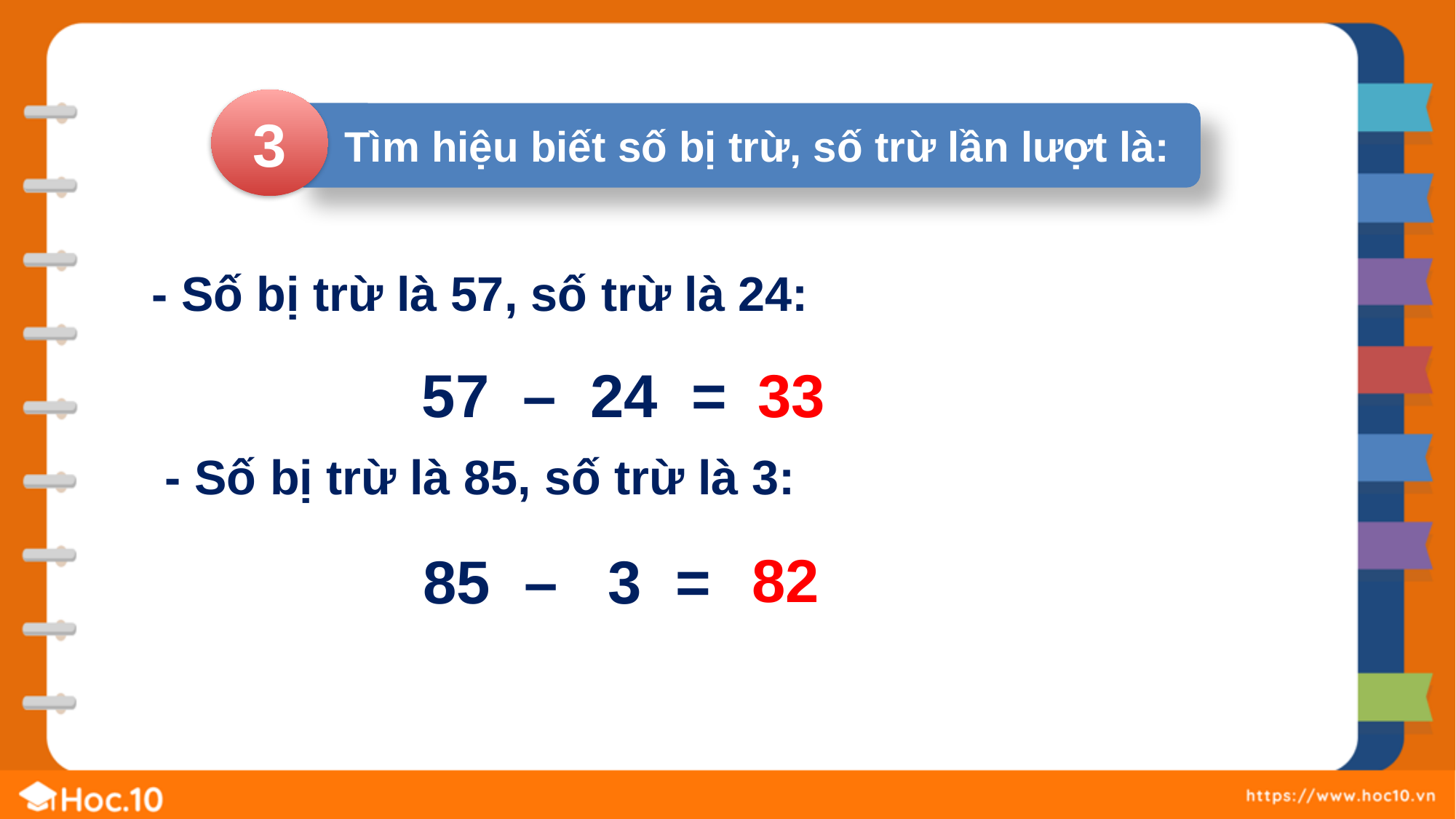

3
  Tìm hiệu biết số bị trừ, số trừ lần lượt là:
- Số bị trừ là 57, số trừ là 24:
57  –  24  =
33
- Số bị trừ là 85, số trừ là 3:
82
85  –   3  =